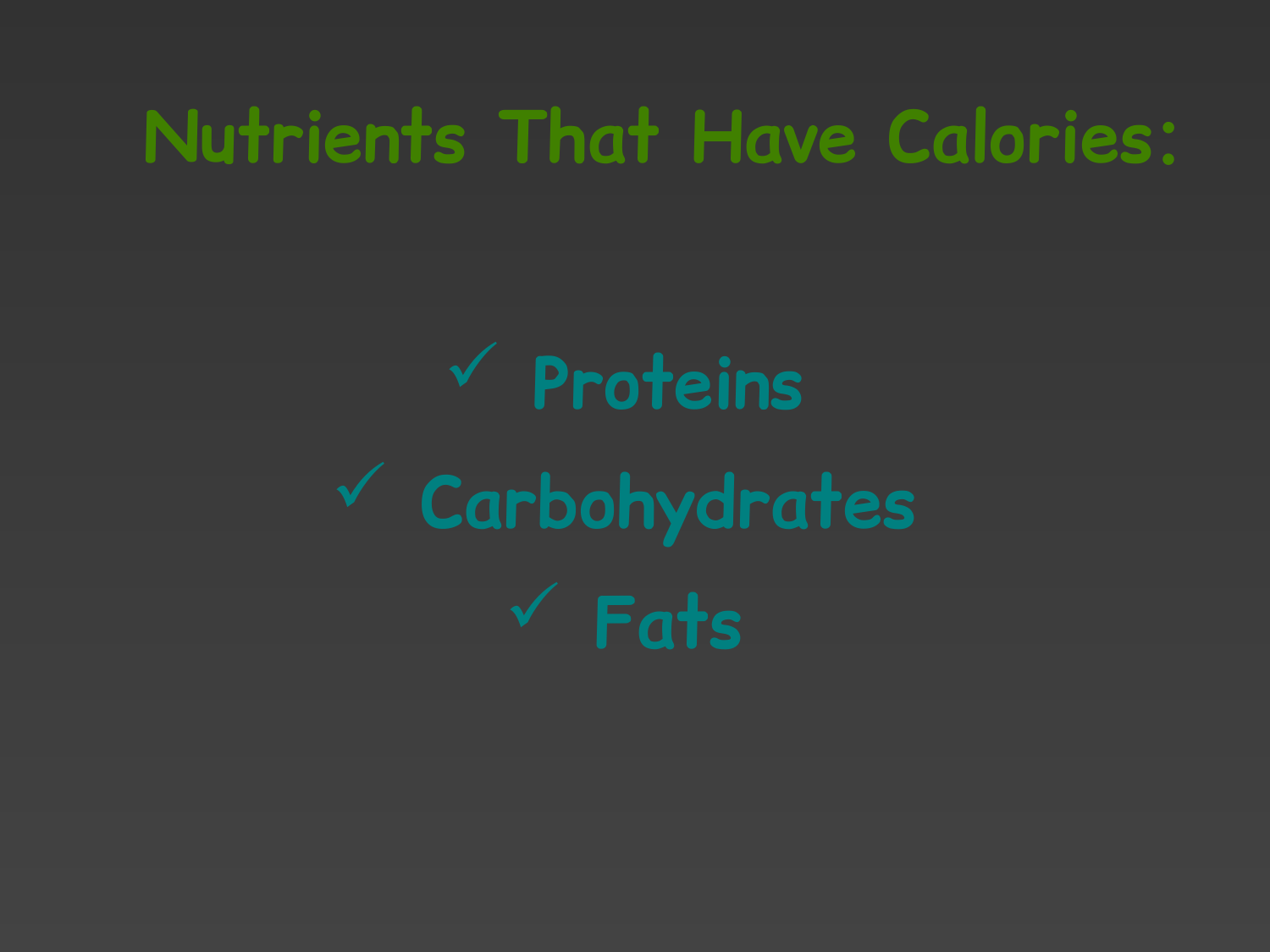

# Nutrients That Have Calories:

 Proteins
 Carbohydrates
 Fats